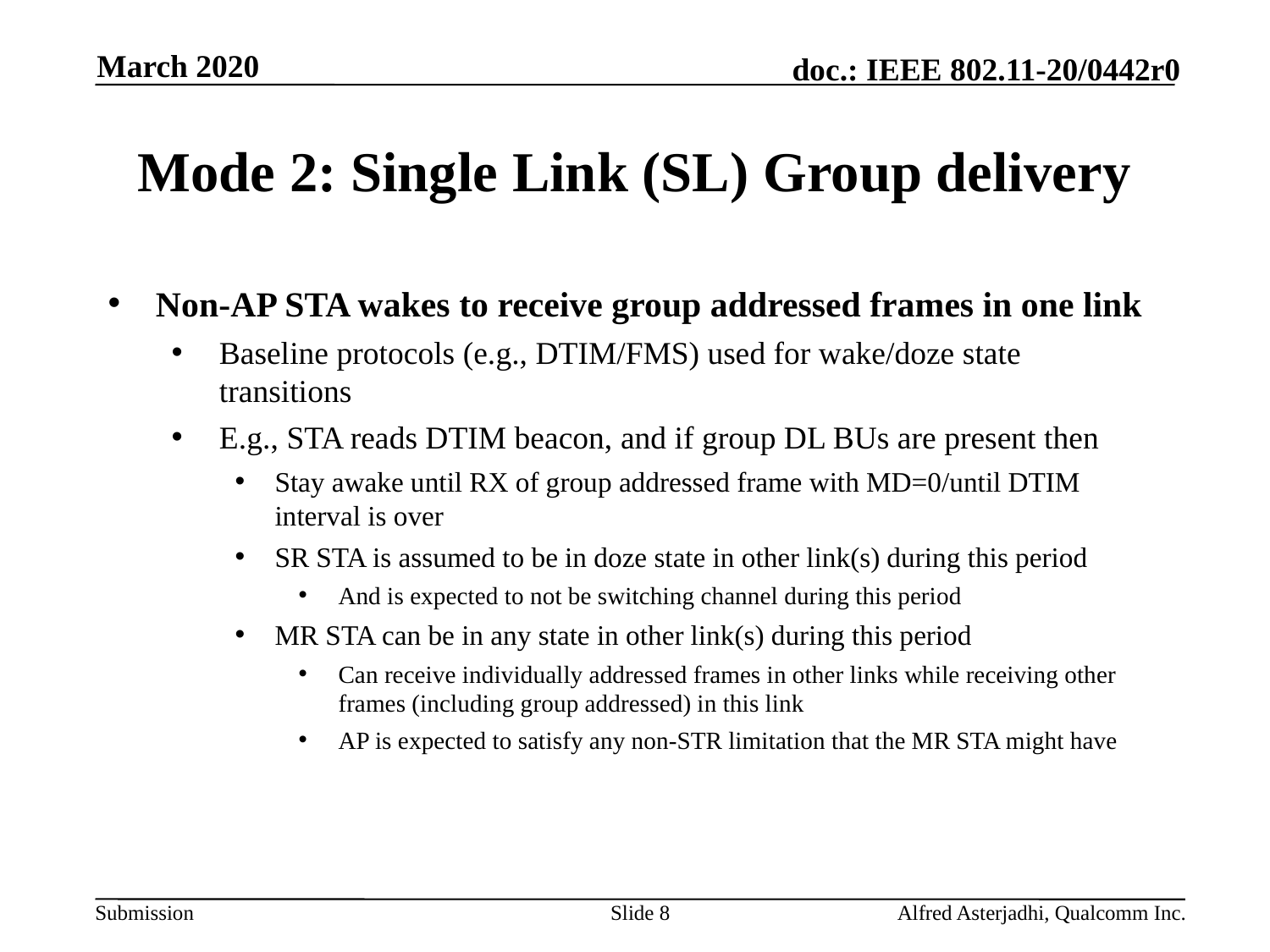

March 2020
# Mode 2: Single Link (SL) Group delivery
Non-AP STA wakes to receive group addressed frames in one link
Baseline protocols (e.g., DTIM/FMS) used for wake/doze state transitions
E.g., STA reads DTIM beacon, and if group DL BUs are present then
Stay awake until RX of group addressed frame with MD=0/until DTIM interval is over
SR STA is assumed to be in doze state in other link(s) during this period
And is expected to not be switching channel during this period
MR STA can be in any state in other link(s) during this period
Can receive individually addressed frames in other links while receiving other frames (including group addressed) in this link
AP is expected to satisfy any non-STR limitation that the MR STA might have
Slide 8
Alfred Asterjadhi, Qualcomm Inc.